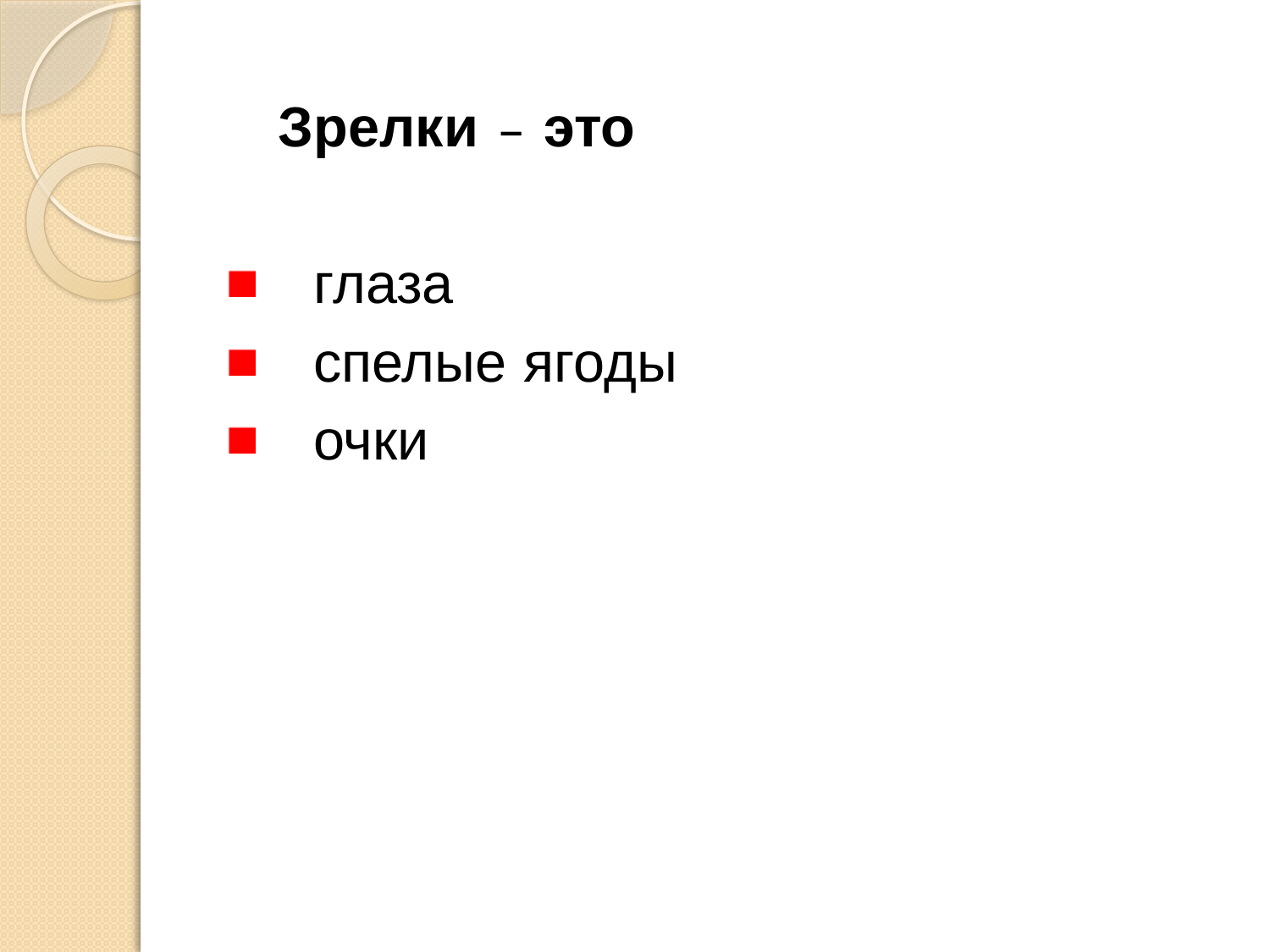

Зрелки – это

   глаза
   спелые ягоды
   очки